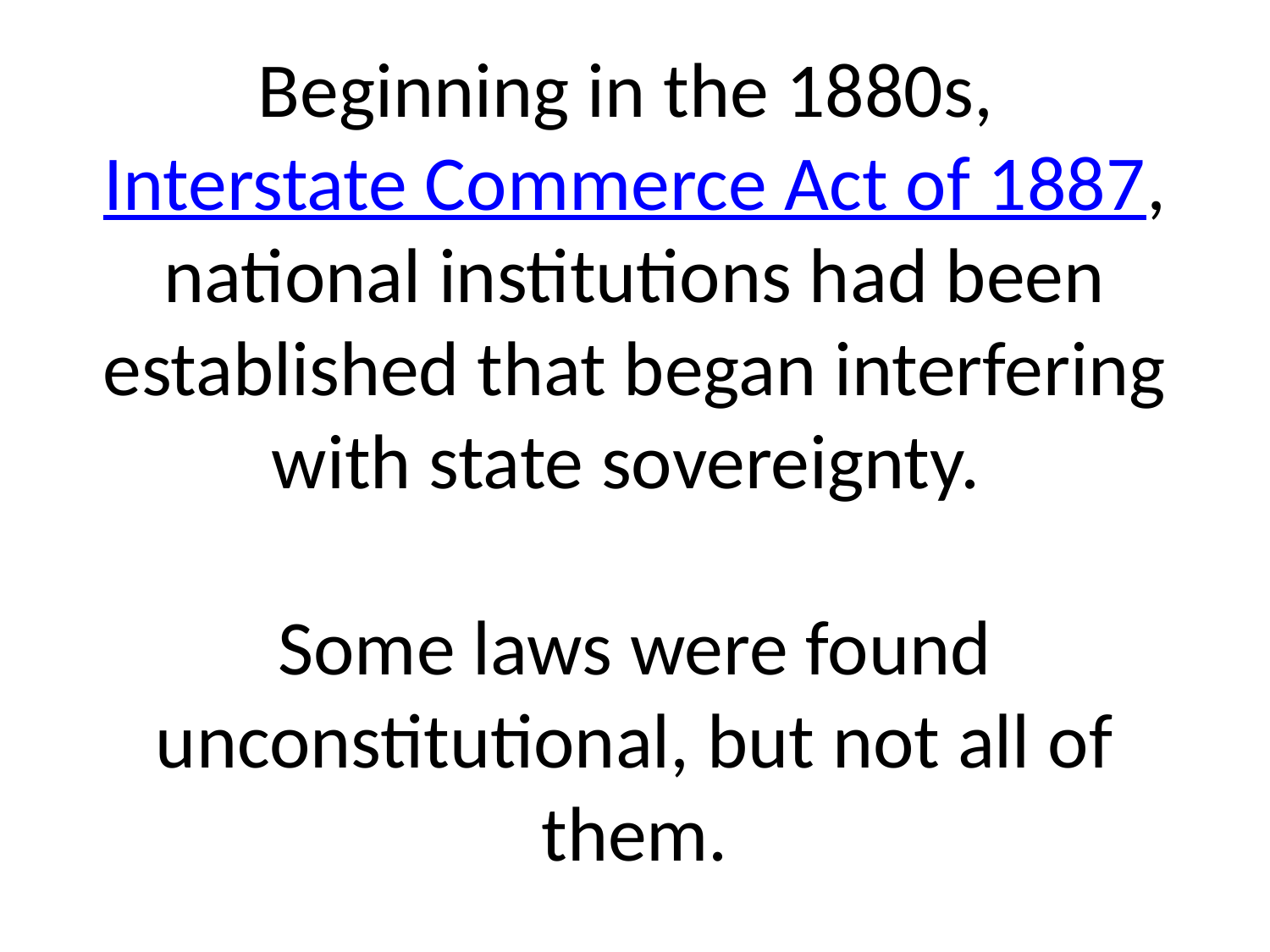

# Beginning in the 1880s, Interstate Commerce Act of 1887, national institutions had been established that began interfering with state sovereignty. Some laws were found unconstitutional, but not all of them.